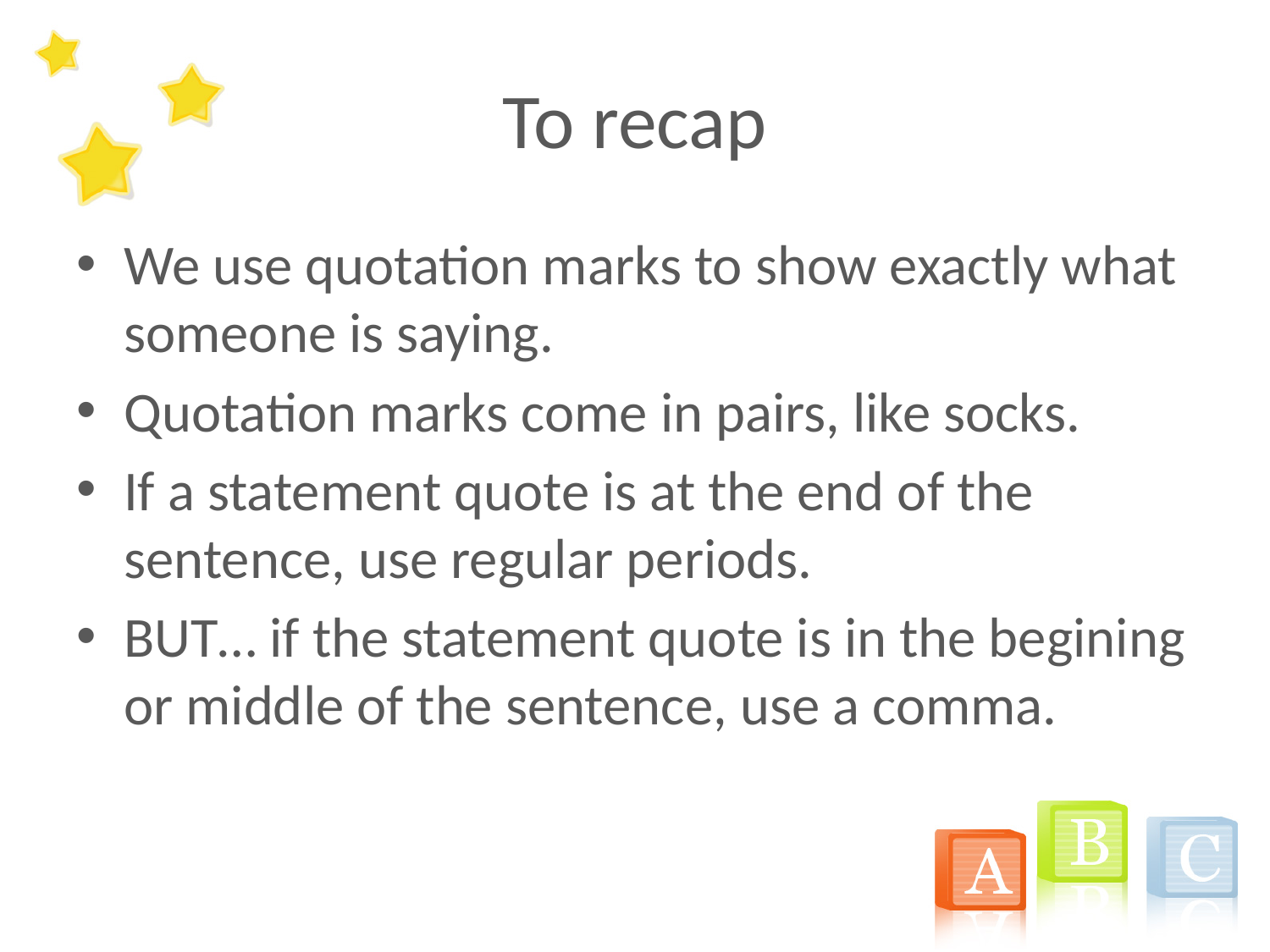

# To recap
We use quotation marks to show exactly what someone is saying.
Quotation marks come in pairs, like socks.
If a statement quote is at the end of the sentence, use regular periods.
BUT… if the statement quote is in the begining or middle of the sentence, use a comma.